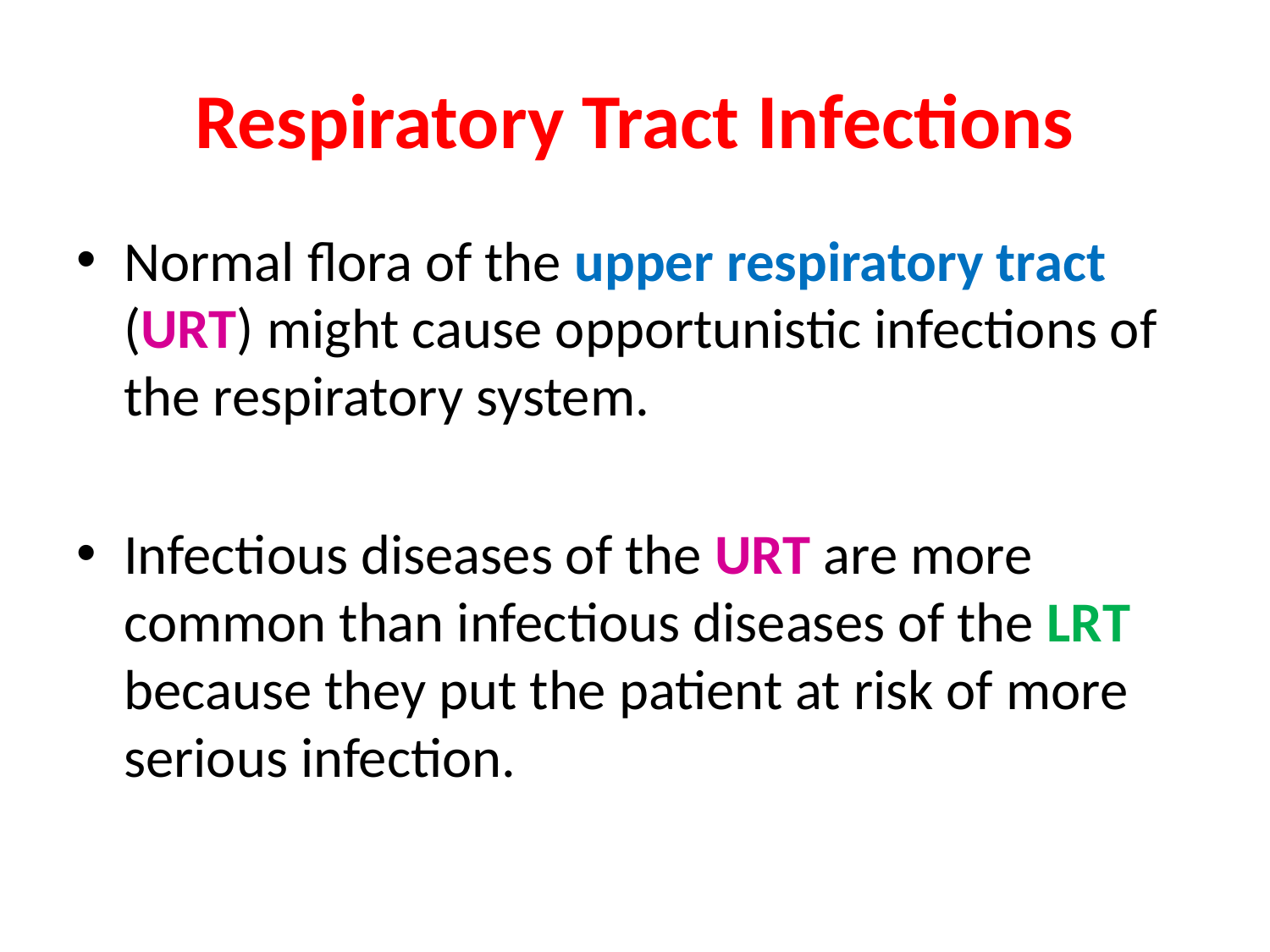

# Respiratory Tract Infections
Normal flora of the upper respiratory tract (URT) might cause opportunistic infections of the respiratory system.

Infectious diseases of the URT are more common than infectious diseases of the LRT because they put the patient at risk of more serious infection.